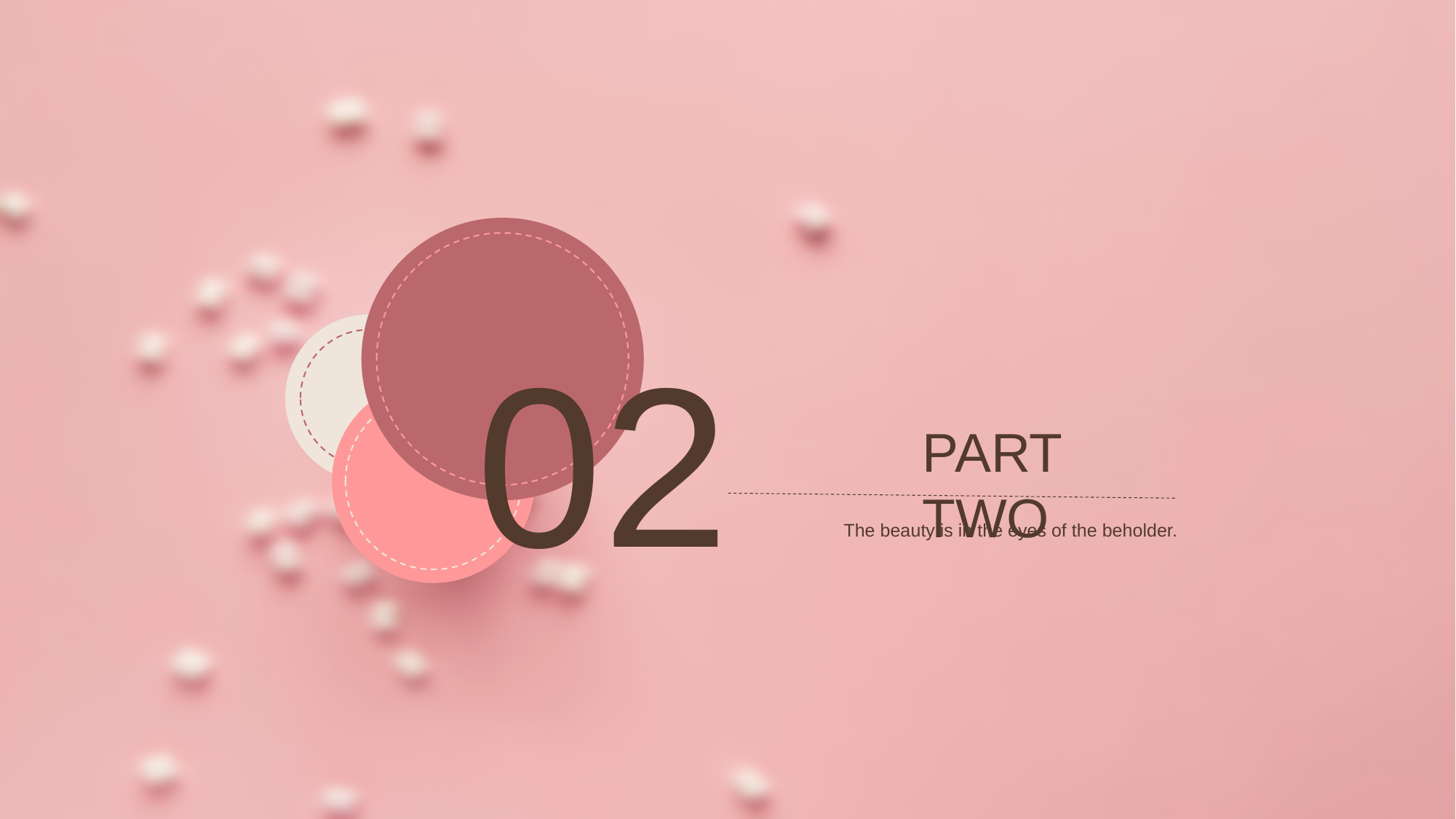

02

PART TWO
The beauty is in the eyes of the beholder.